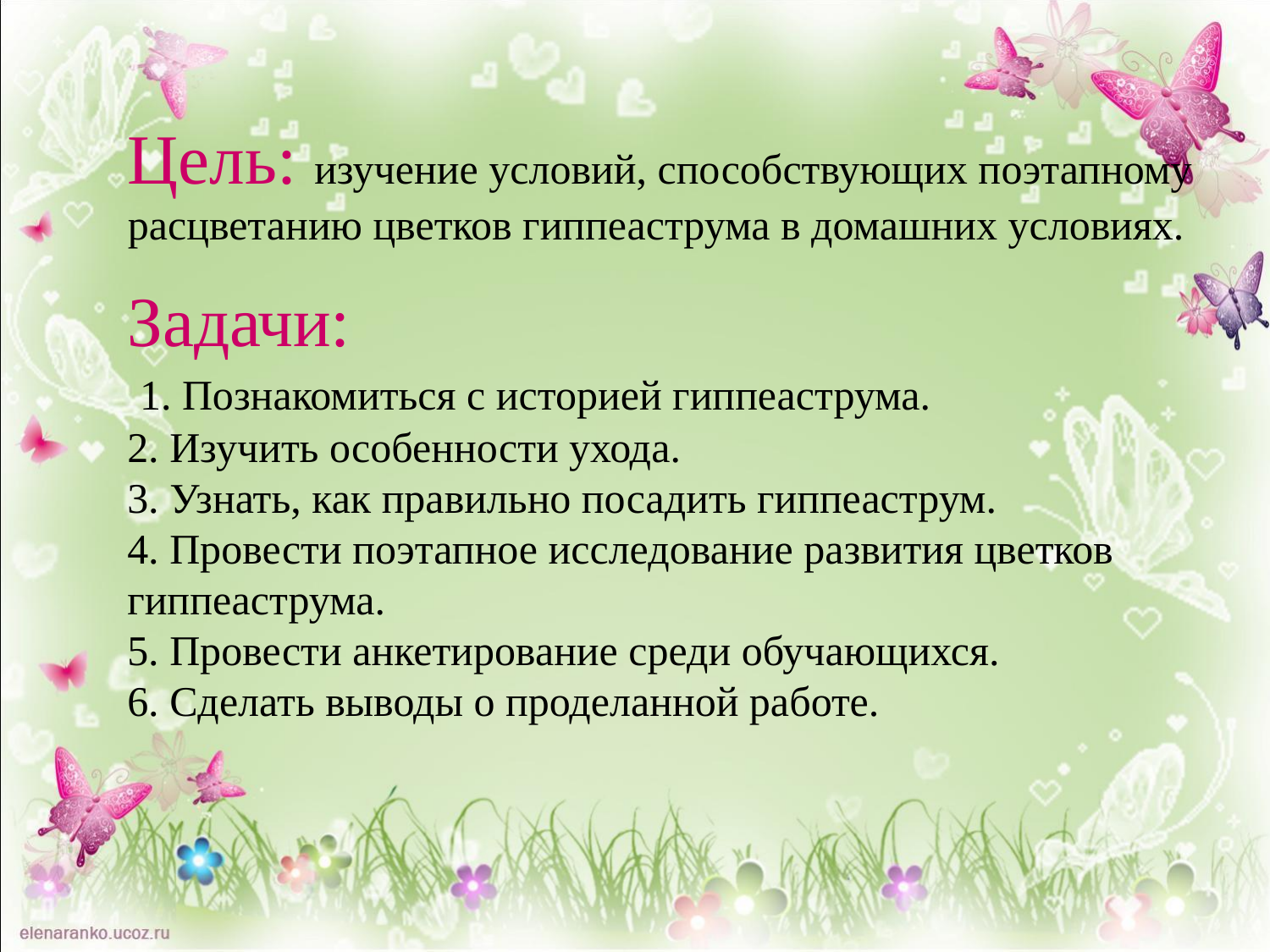

# Цель: изучение условий, способствующих поэтапному расцветанию цветков гиппеаструма в домашних условиях.
Задачи:
 1. Познакомиться с историей гиппеаструма.
2. Изучить особенности ухода.
3. Узнать, как правильно посадить гиппеаструм.
4. Провести поэтапное исследование развития цветков гиппеаструма.
5. Провести анкетирование среди обучающихся.
6. Сделать выводы о проделанной работе.